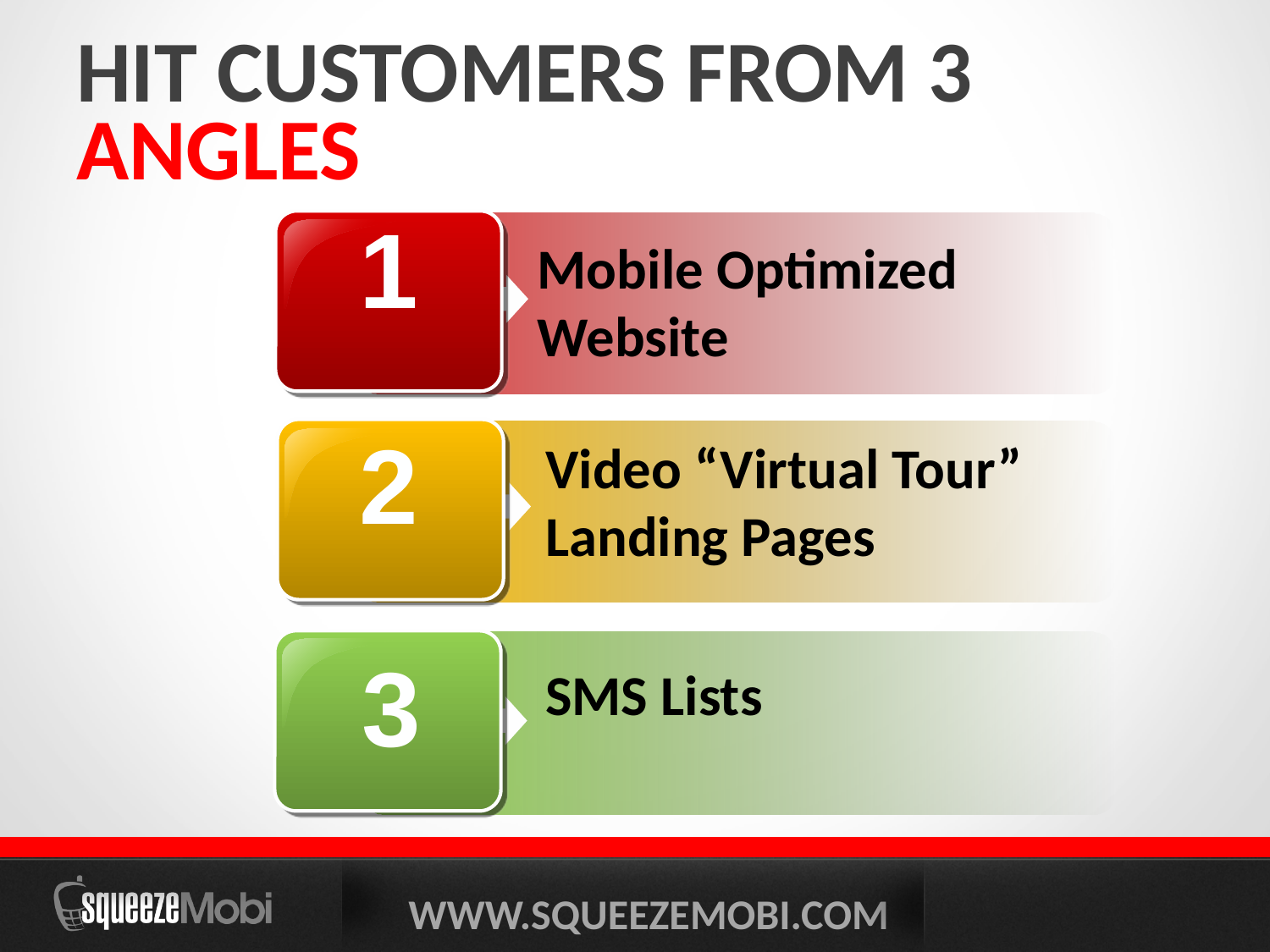

# Hit Customers from 3 Angles
1

Mobile Optimized Website

2

Video “Virtual Tour” Landing Pages

3

SMS Lists